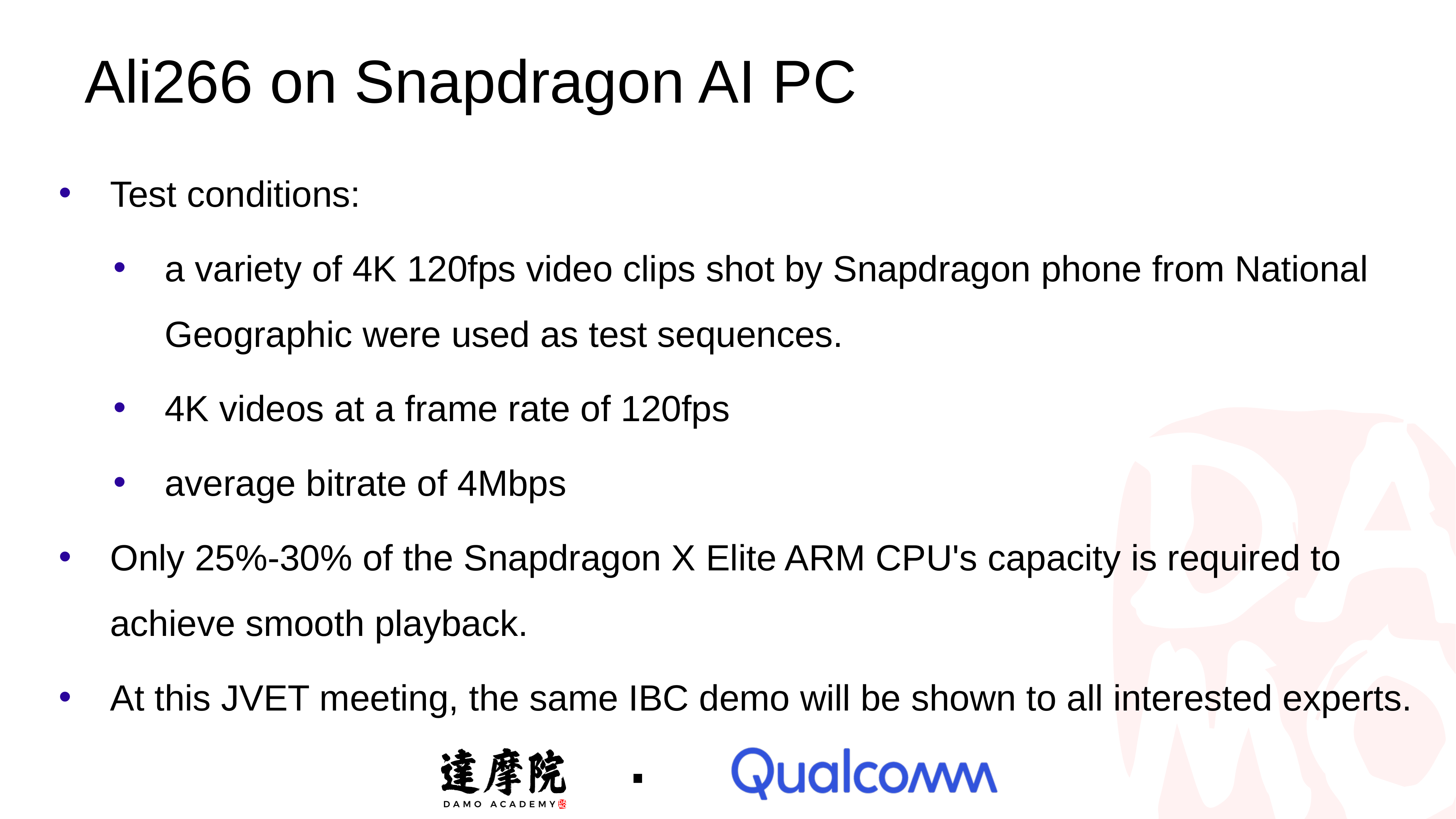

Ali266 on Snapdragon AI PC
Test conditions:
a variety of 4K 120fps video clips shot by Snapdragon phone from National Geographic were used as test sequences.
4K videos at a frame rate of 120fps
average bitrate of 4Mbps
Only 25%-30% of the Snapdragon X Elite ARM CPU's capacity is required to achieve smooth playback.
At this JVET meeting, the same IBC demo will be shown to all interested experts.